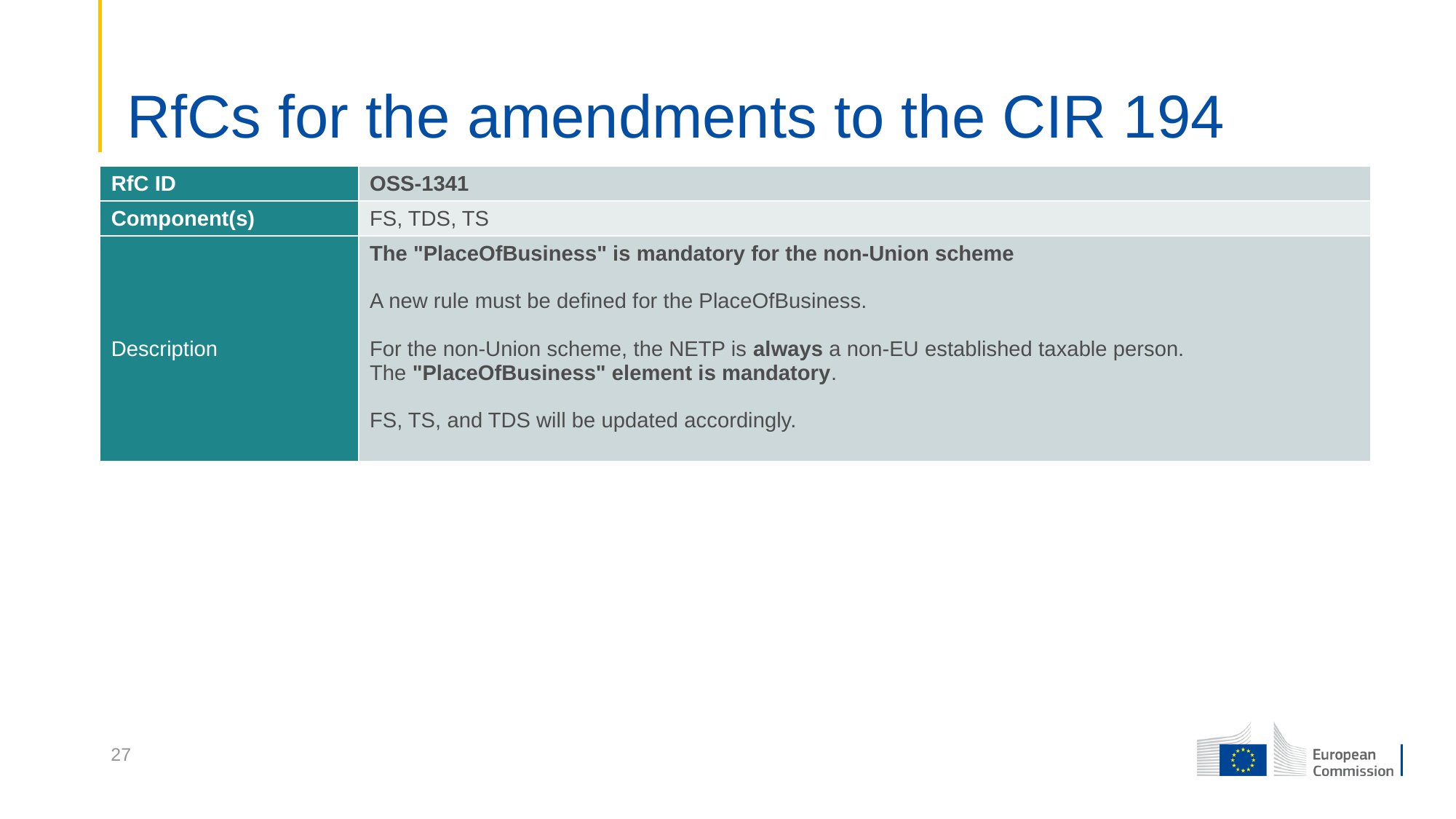

# RfCs for the amendments to the CIR 194
| RfC ID | OSS-1341 |
| --- | --- |
| Component(s) | FS, TDS, TS |
| Description | The "PlaceOfBusiness" is mandatory for the non-Union scheme A new rule must be defined for the PlaceOfBusiness. For the non-Union scheme, the NETP is always a non-EU established taxable person. The "PlaceOfBusiness" element is mandatory. FS, TS, and TDS will be updated accordingly. |
27